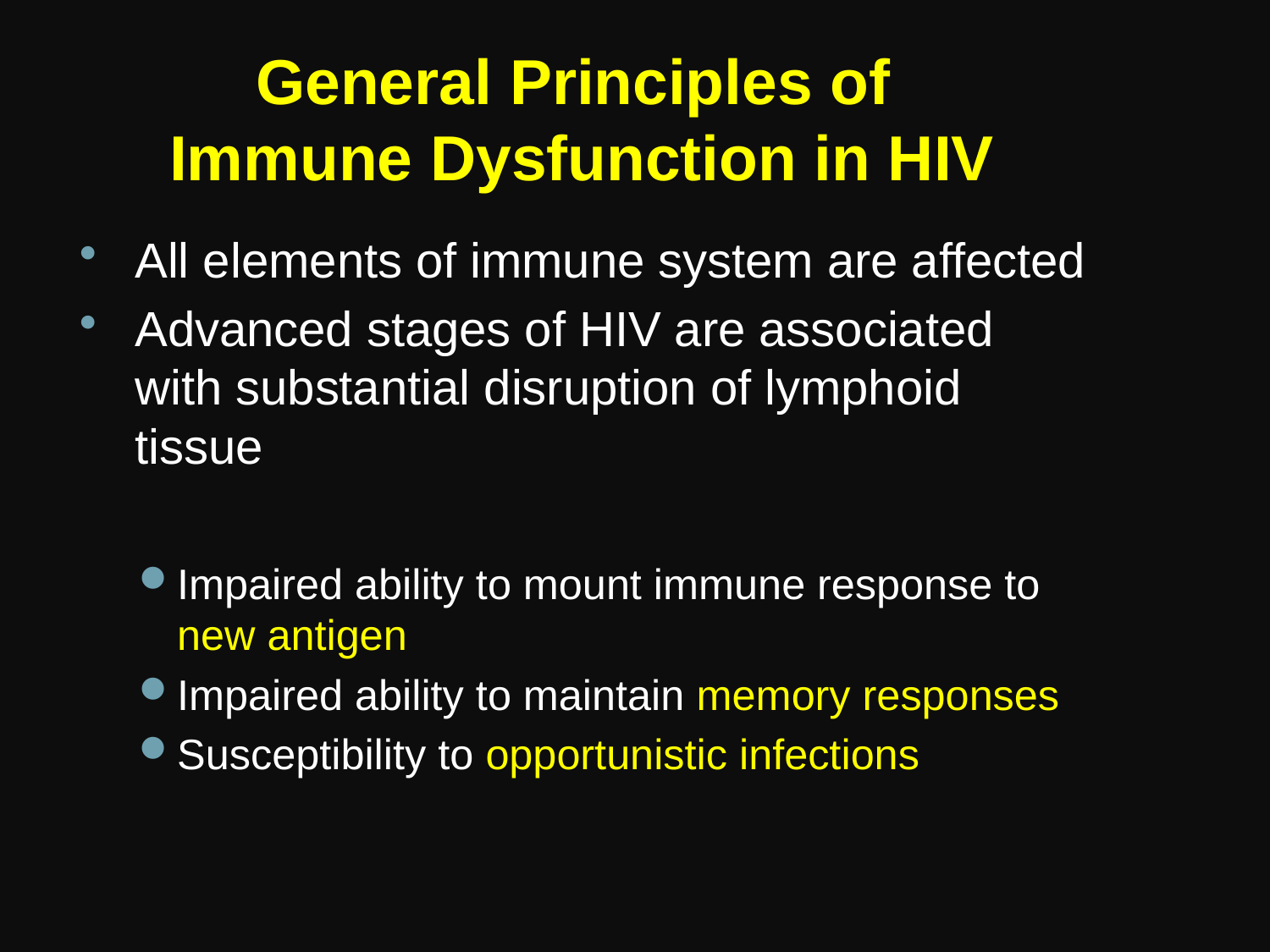

# General Principles of Immune Dysfunction in HIV
All elements of immune system are affected
Advanced stages of HIV are associated with substantial disruption of lymphoid tissue

Impaired ability to mount immune response to new antigen
Impaired ability to maintain memory responses
Susceptibility to opportunistic infections